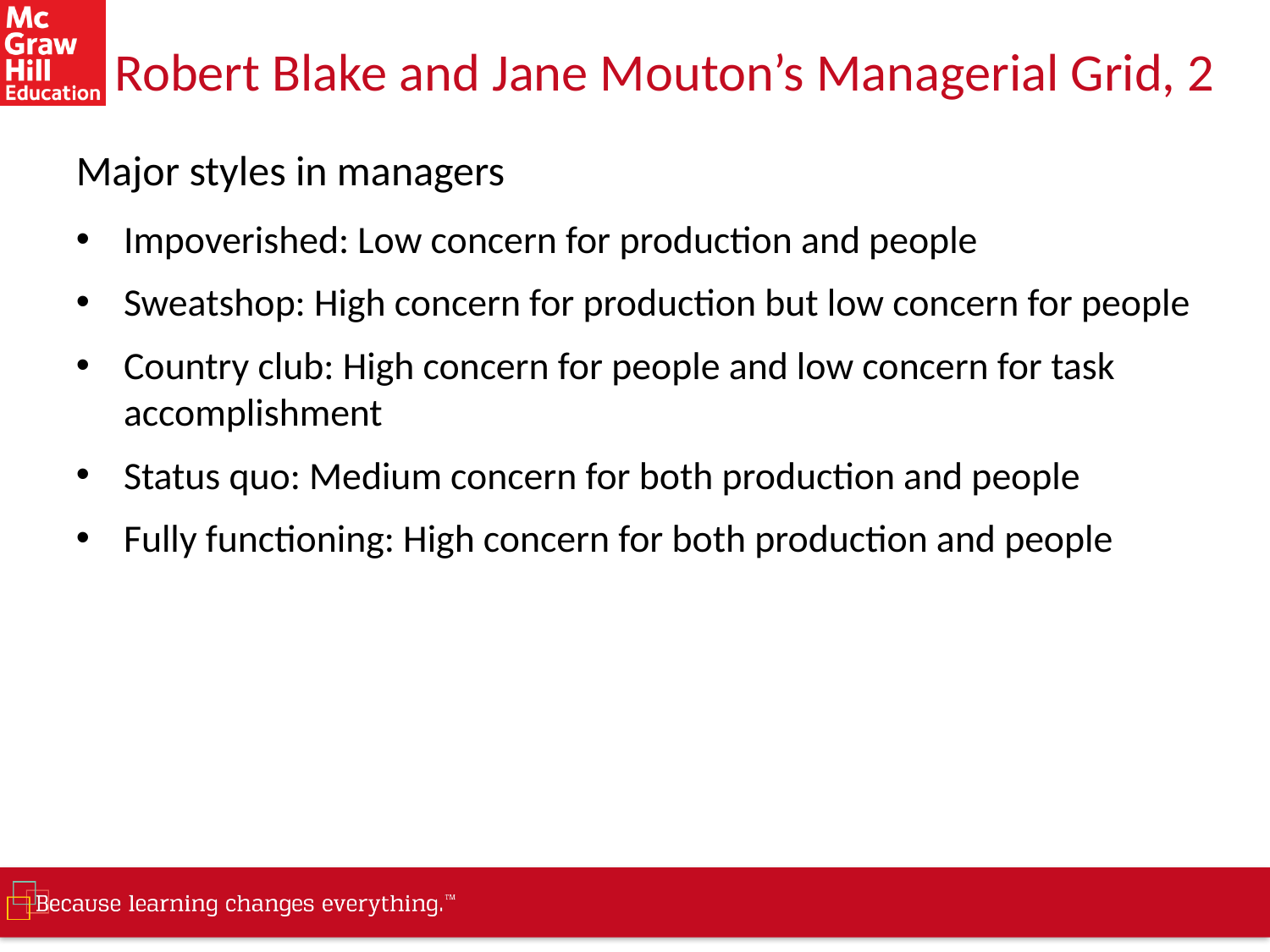

# Robert Blake and Jane Mouton’s Managerial Grid, 2
Major styles in managers
Impoverished: Low concern for production and people
Sweatshop: High concern for production but low concern for people
Country club: High concern for people and low concern for task accomplishment
Status quo: Medium concern for both production and people
Fully functioning: High concern for both production and people